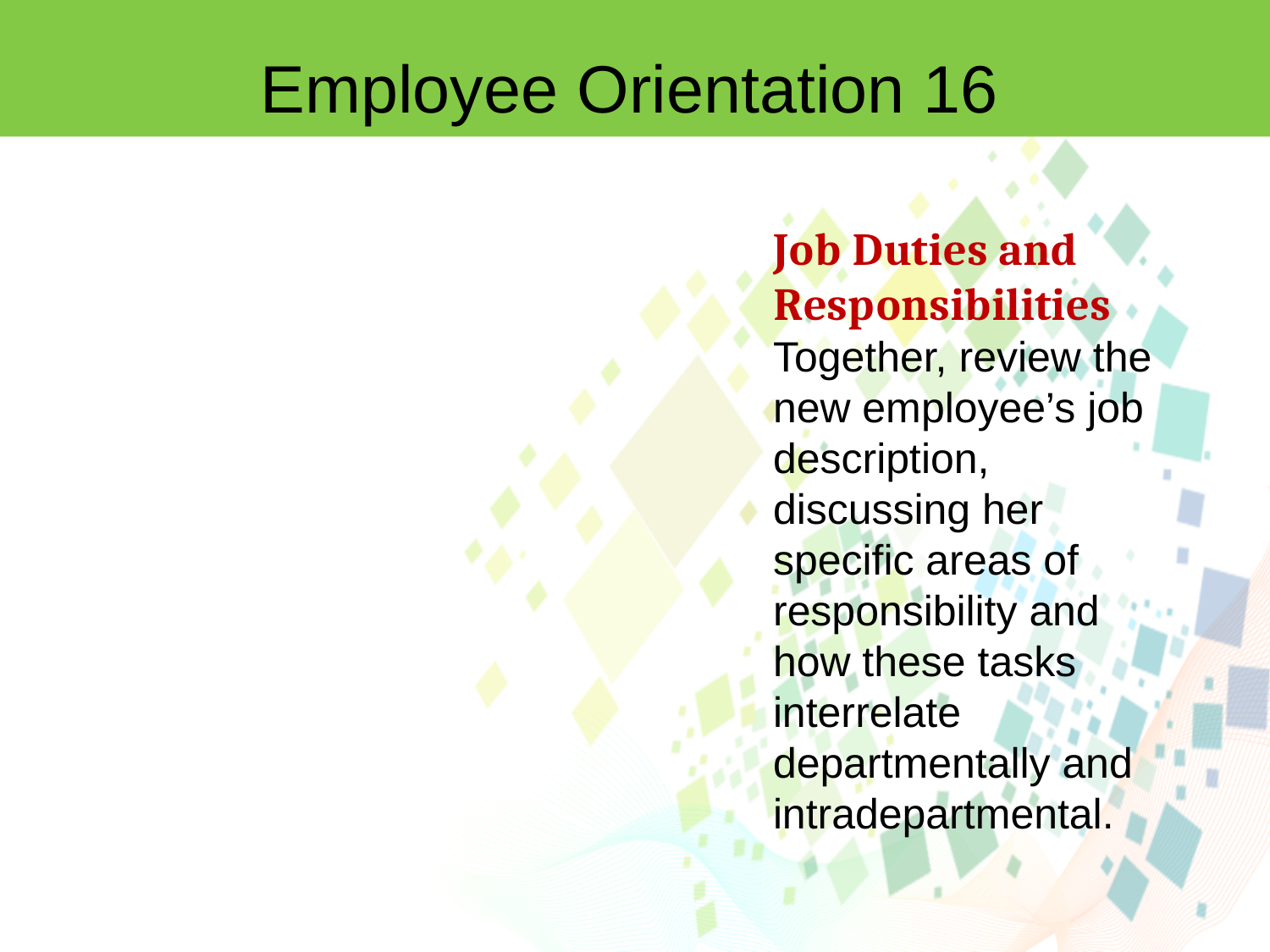

Employee Orientation 16
Job Duties and Responsibilities
Together, review the new employee’s job description, discussing her specific areas of responsibility and how these tasks
interrelate departmentally and intradepartmental.